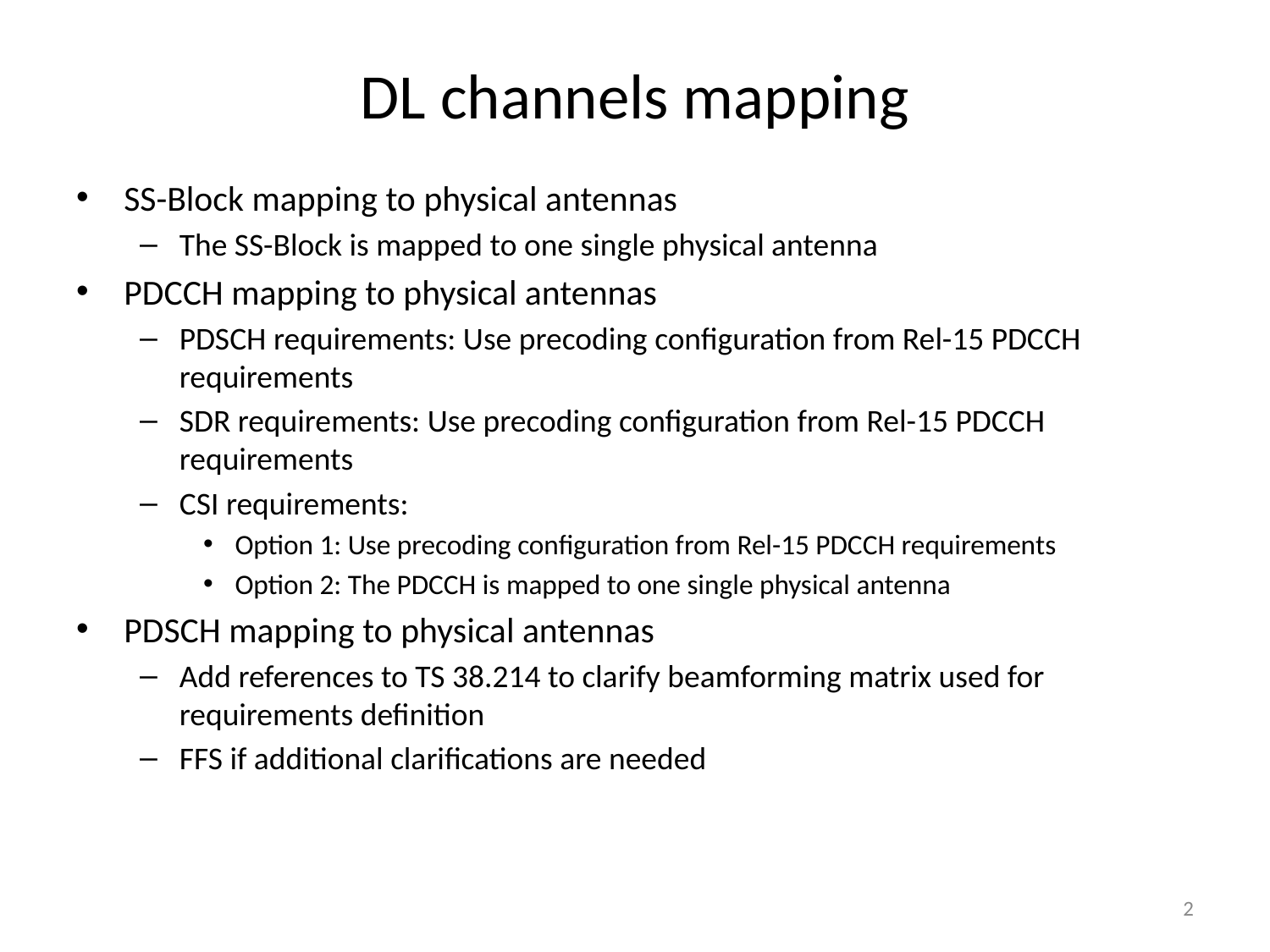

# DL channels mapping
SS-Block mapping to physical antennas
The SS-Block is mapped to one single physical antenna
PDCCH mapping to physical antennas
PDSCH requirements: Use precoding configuration from Rel-15 PDCCH requirements
SDR requirements: Use precoding configuration from Rel-15 PDCCH requirements
CSI requirements:
Option 1: Use precoding configuration from Rel-15 PDCCH requirements
Option 2: The PDCCH is mapped to one single physical antenna
PDSCH mapping to physical antennas
Add references to TS 38.214 to clarify beamforming matrix used for requirements definition
FFS if additional clarifications are needed

2